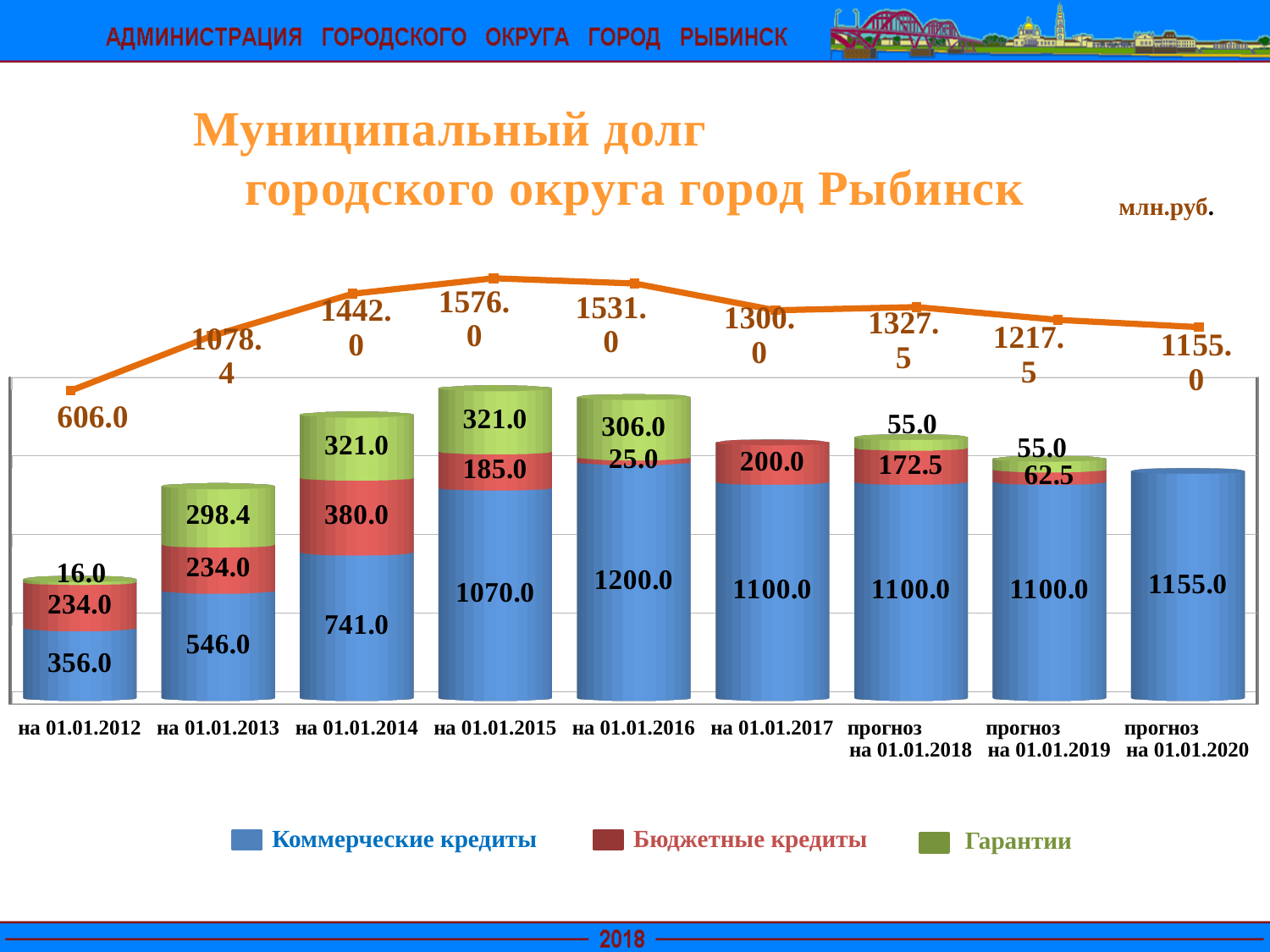

# Муниципальный долг                             городского округа город Рыбинск
млн.руб.

### Chart

| Category | Ряд 1 |
|---|---|

[unsupported chart]

Коммерческие кредиты
Бюджетные кредиты
Гарантии